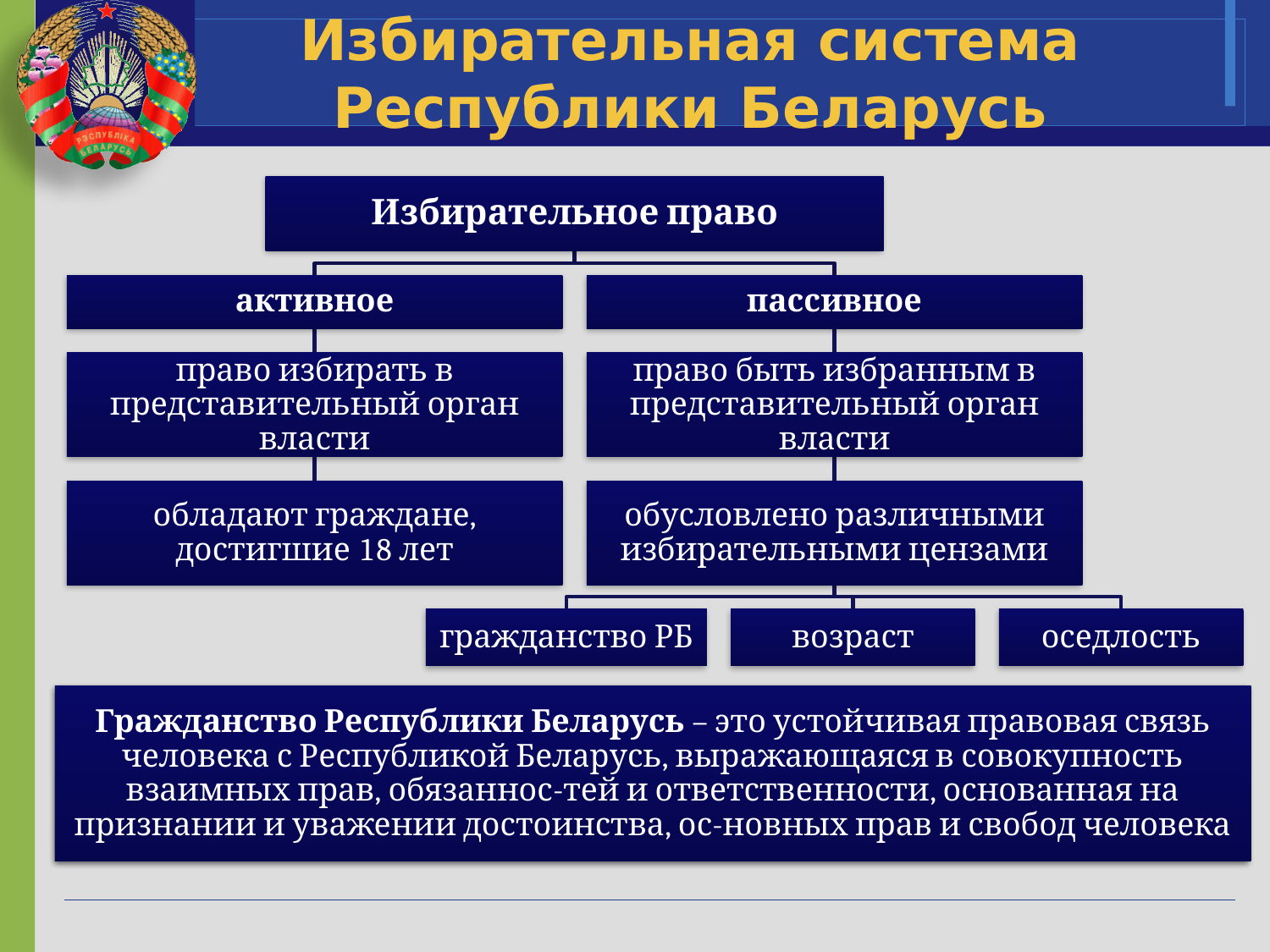

# Избирательная система Республики Беларусь
Избирательное право
активное
право избирать в представительный орган власти
обладают граждане, достигшие 18 лет
пассивное
право быть избранным в представительный орган власти
обусловлено различными избирательными цензами
гражданство РБ
возраст
оседлость

Гражданство Республики Беларусь – это устойчивая правовая связь человека с Республикой Беларусь, выражающаяся в совокупность взаимных прав, обязаннос-тей и ответственности, основанная на признании и уважении достоинства, ос-новных прав и свобод человека